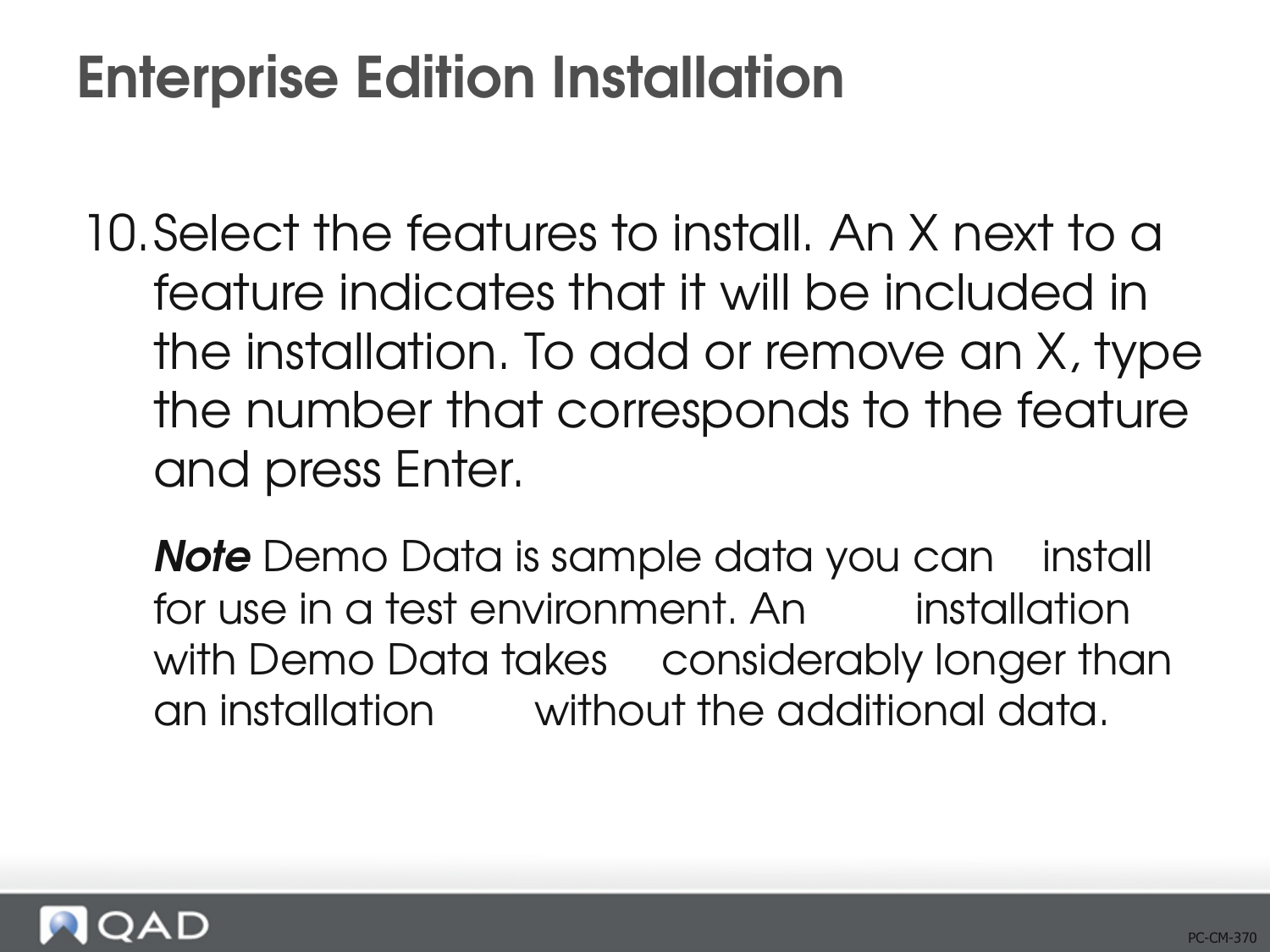

# Enterprise Edition Installation
Select the features to install. An X next to a feature indicates that it will be included in the installation. To add or remove an X, type the number that corresponds to the feature and press Enter.

	Note Demo Data is sample data you can 	install for use in a test environment. An 	installation with Demo Data takes 	considerably longer than an installation 	without the additional data.
PC-CM-370